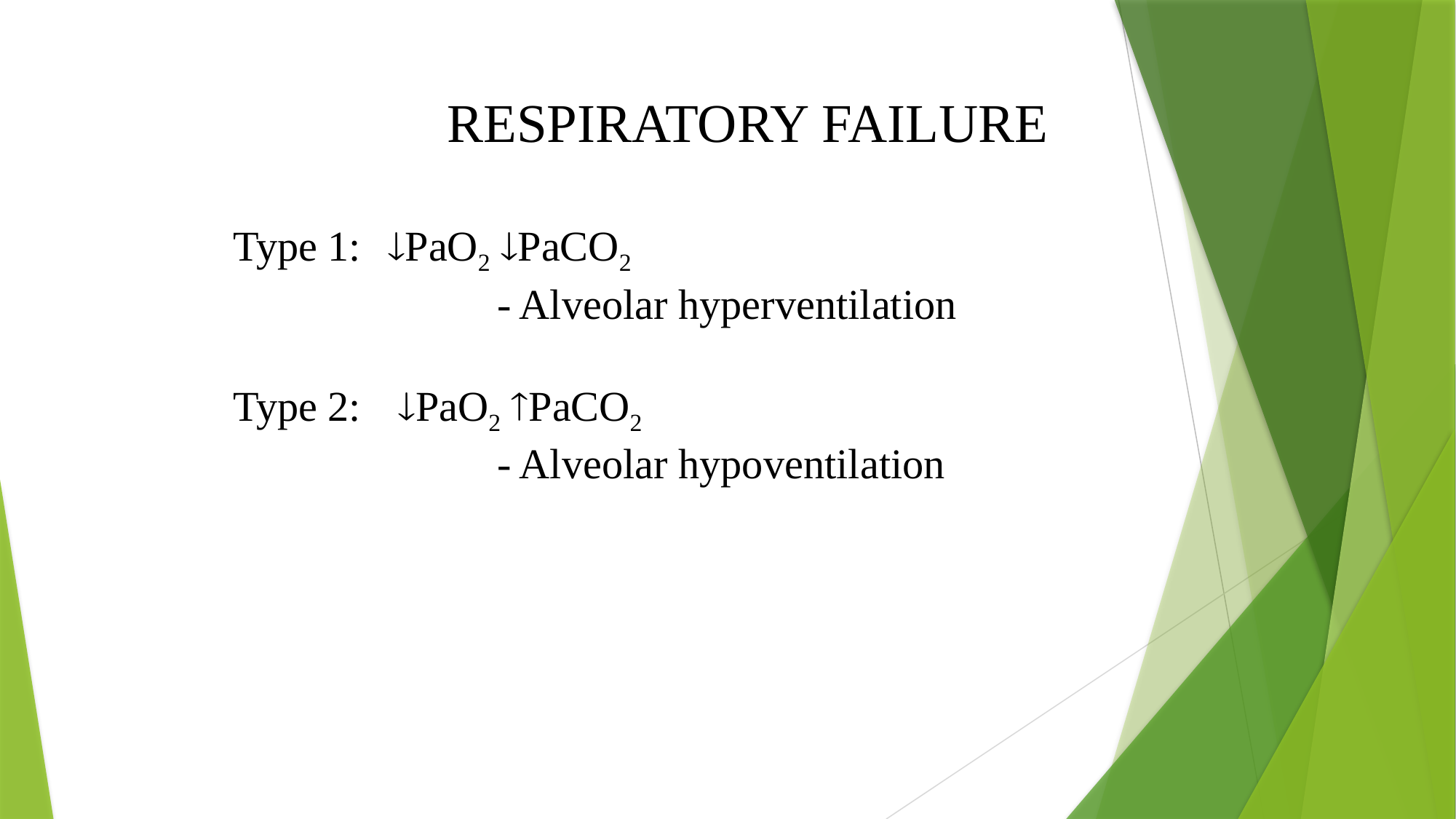

RESPIRATORY FAILURE

Type 1:	↓PaO2 ↓PaCO2
			- Alveolar hyperventilation

Type 2:	 ↓PaO2 ↑PaCO2
			- Alveolar hypoventilation